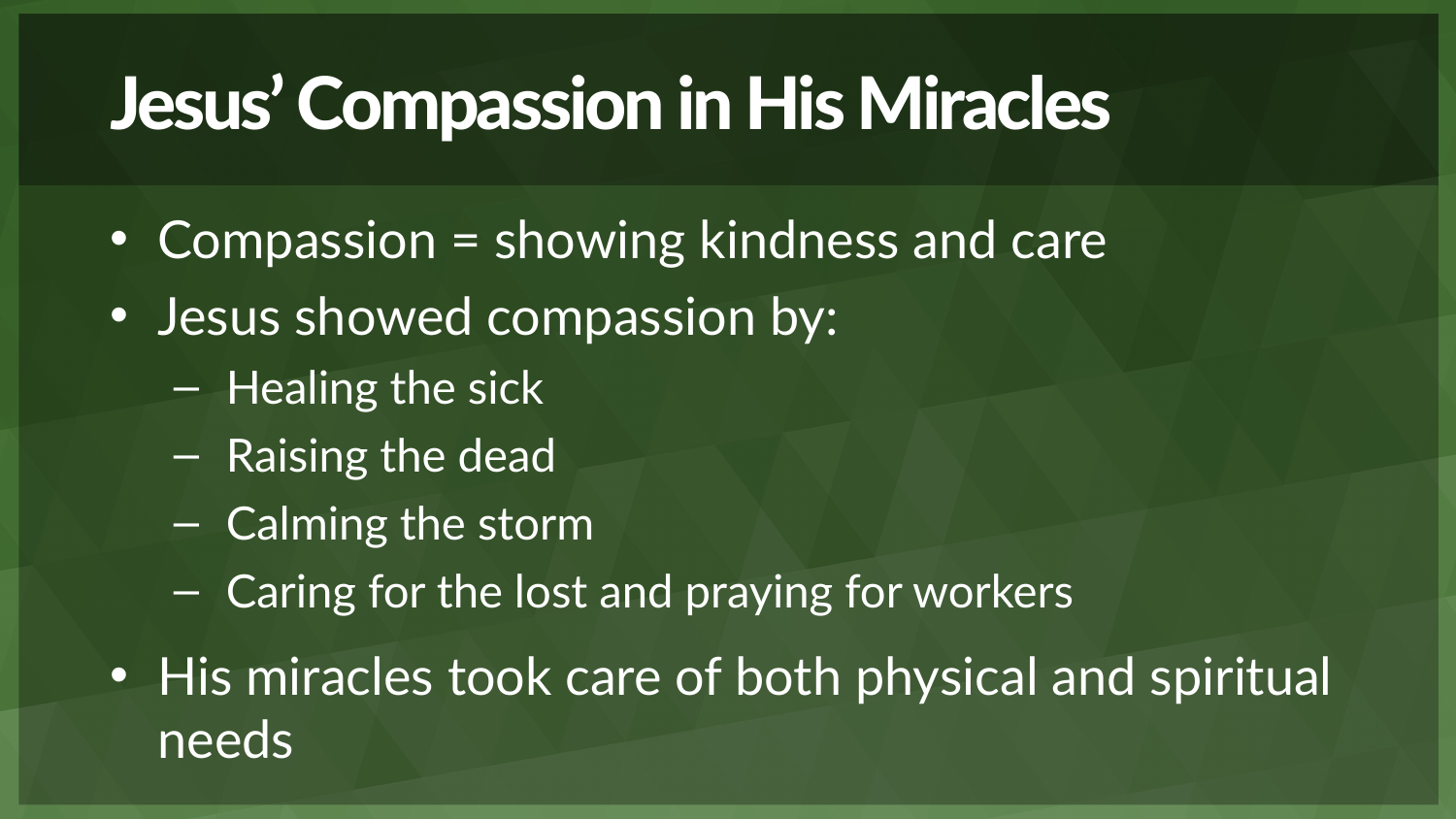

# Jesus’ Compassion in His Miracles
Compassion = showing kindness and care
Jesus showed compassion by:
Healing the sick
Raising the dead
Calming the storm
Caring for the lost and praying for workers
His miracles took care of both physical and spiritual needs